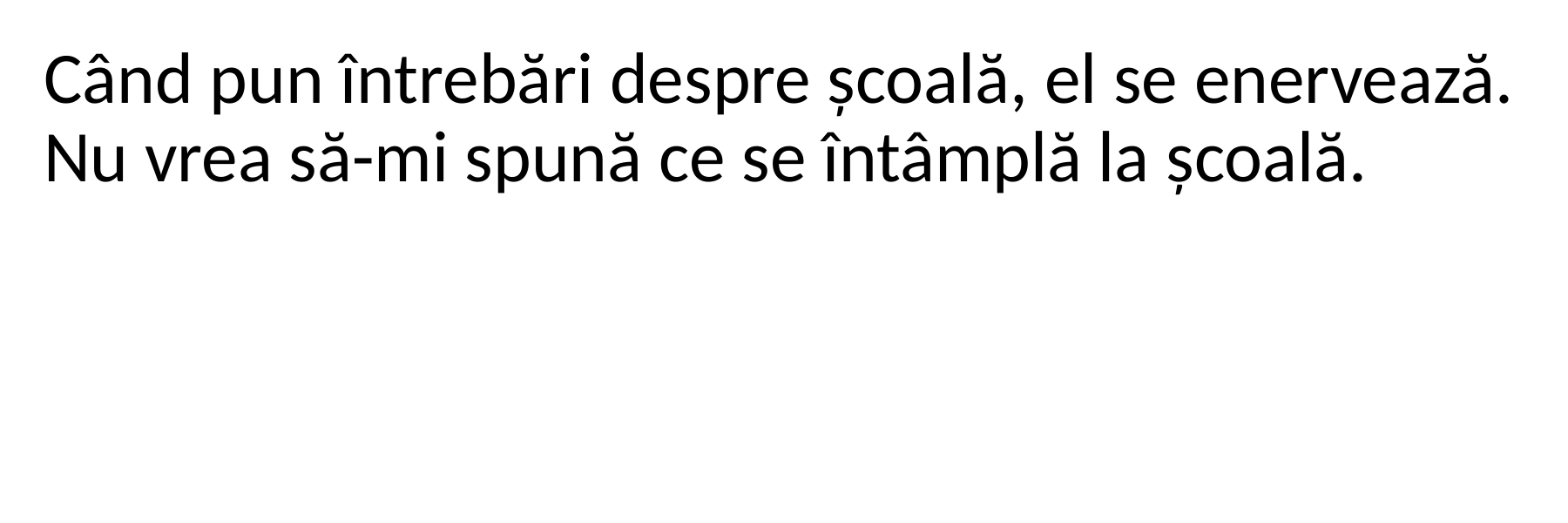

Când pun întrebări despre școală, el se enervează. Nu vrea să-mi spună ce se întâmplă la școală.